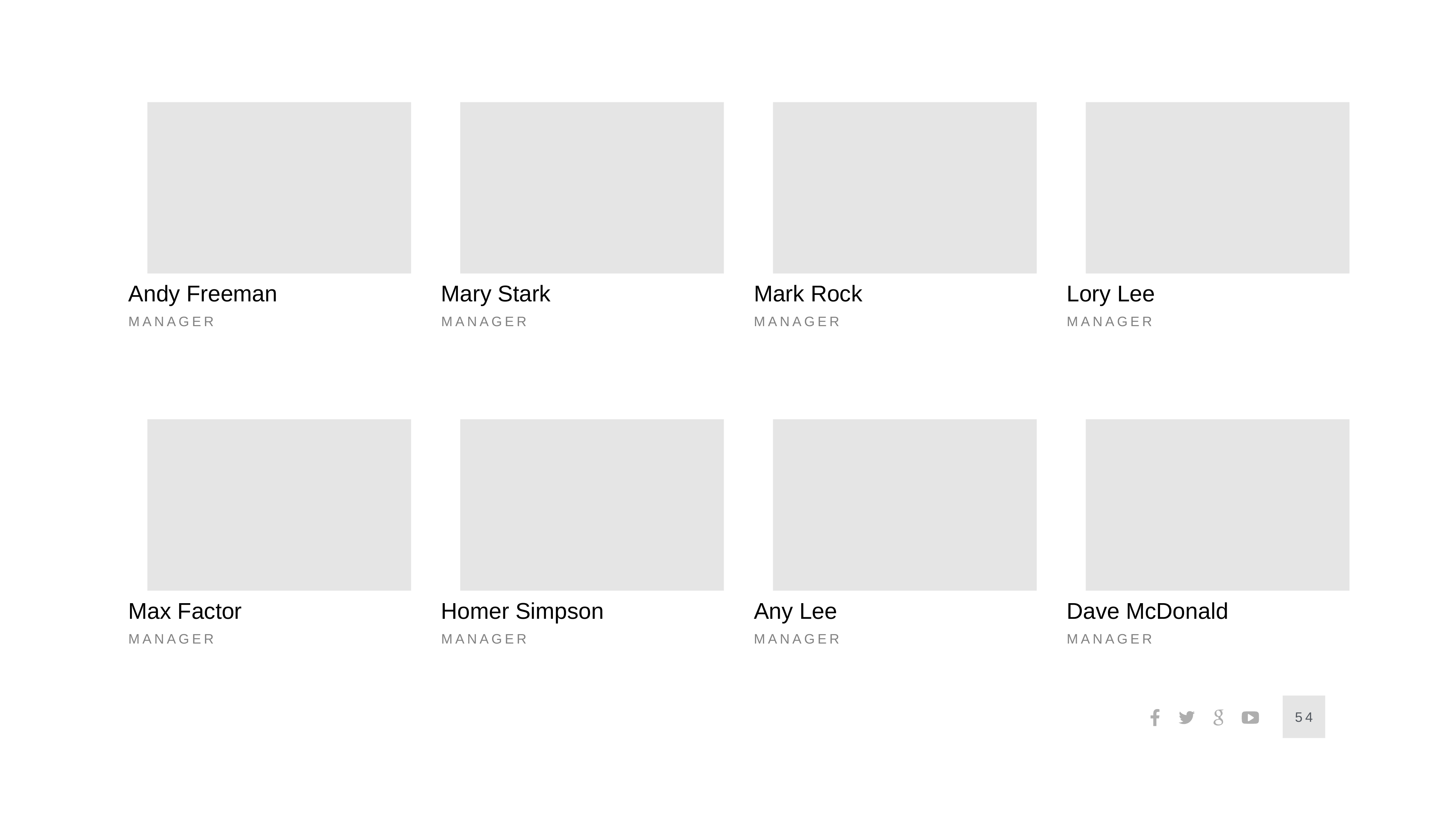

Andy Freeman
Manager
Mary Stark
Manager
Mark Rock
Manager
Lory Lee
Manager

Max Factor
Manager
Homer Simpson
Manager
Any Lee
Manager
Dave McDonald
Manager
54